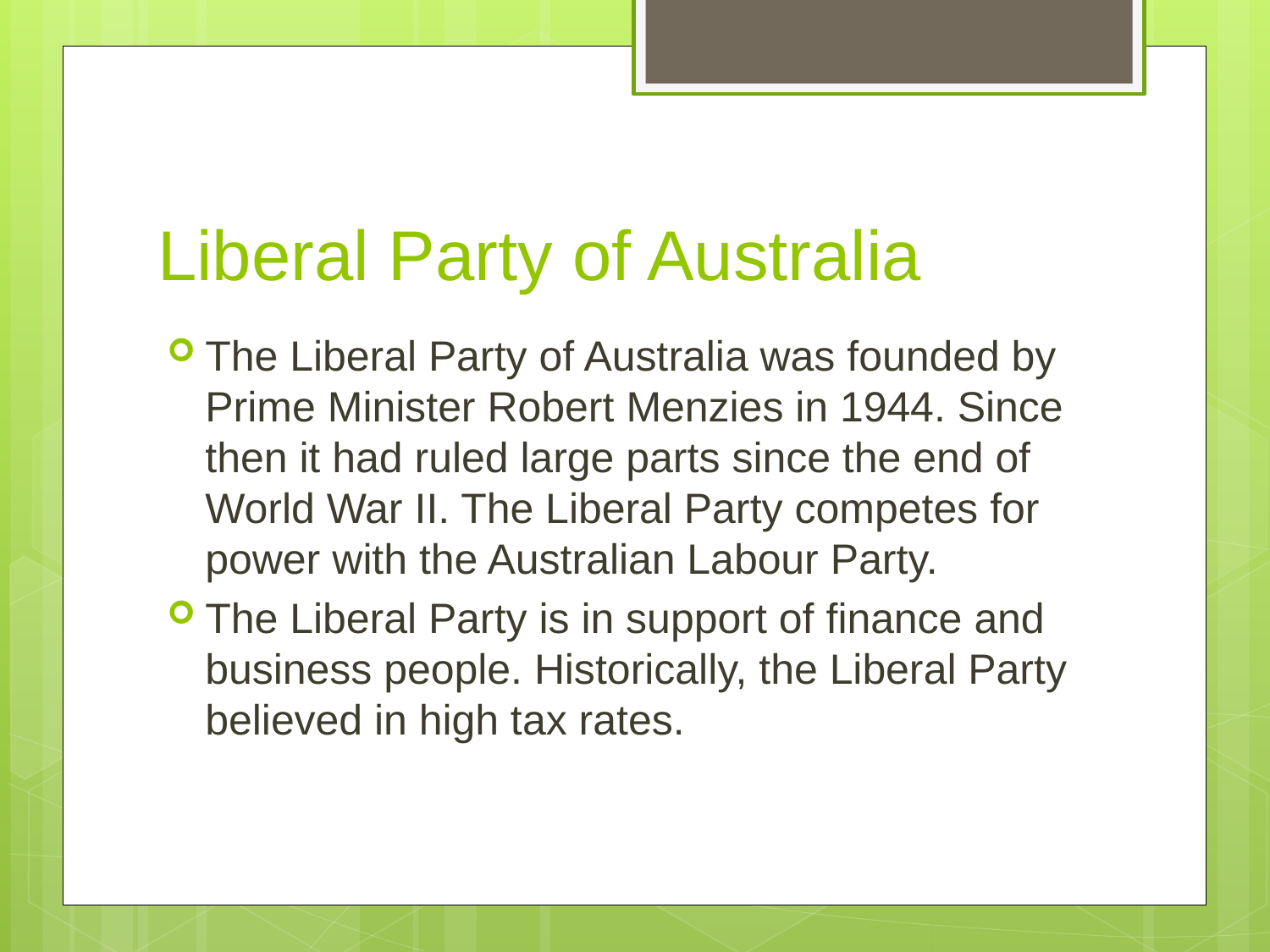

# Liberal Party of Australia
The Liberal Party of Australia was founded by Prime Minister Robert Menzies in 1944. Since then it had ruled large parts since the end of World War II. The Liberal Party competes for power with the Australian Labour Party.
The Liberal Party is in support of finance and business people. Historically, the Liberal Party believed in high tax rates.